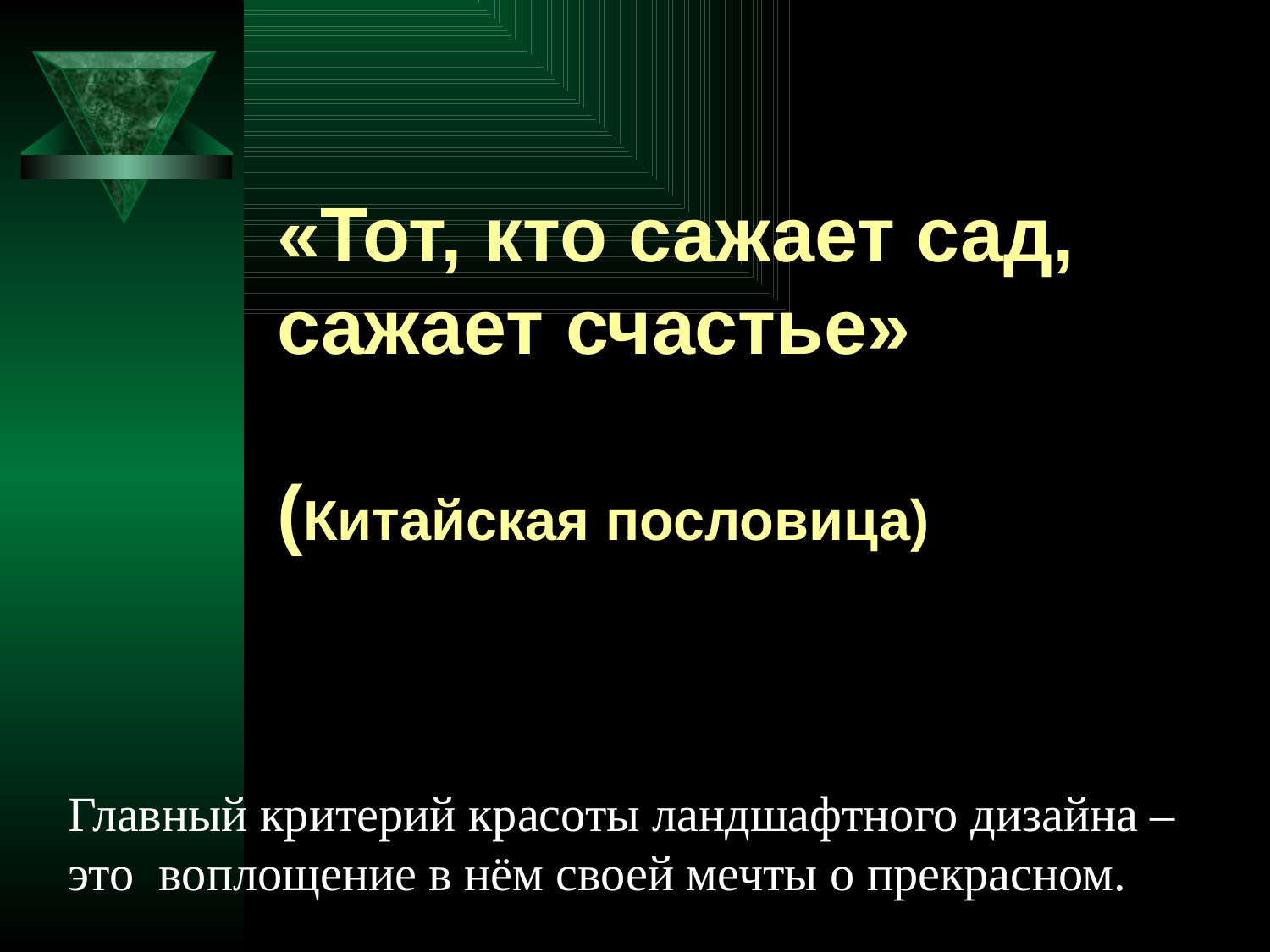

# «Тот, кто сажает сад, сажает счастье» (Китайская пословица)
Главный критерий красоты ландшафтного дизайна – это  воплощение в нём своей мечты о прекрасном.